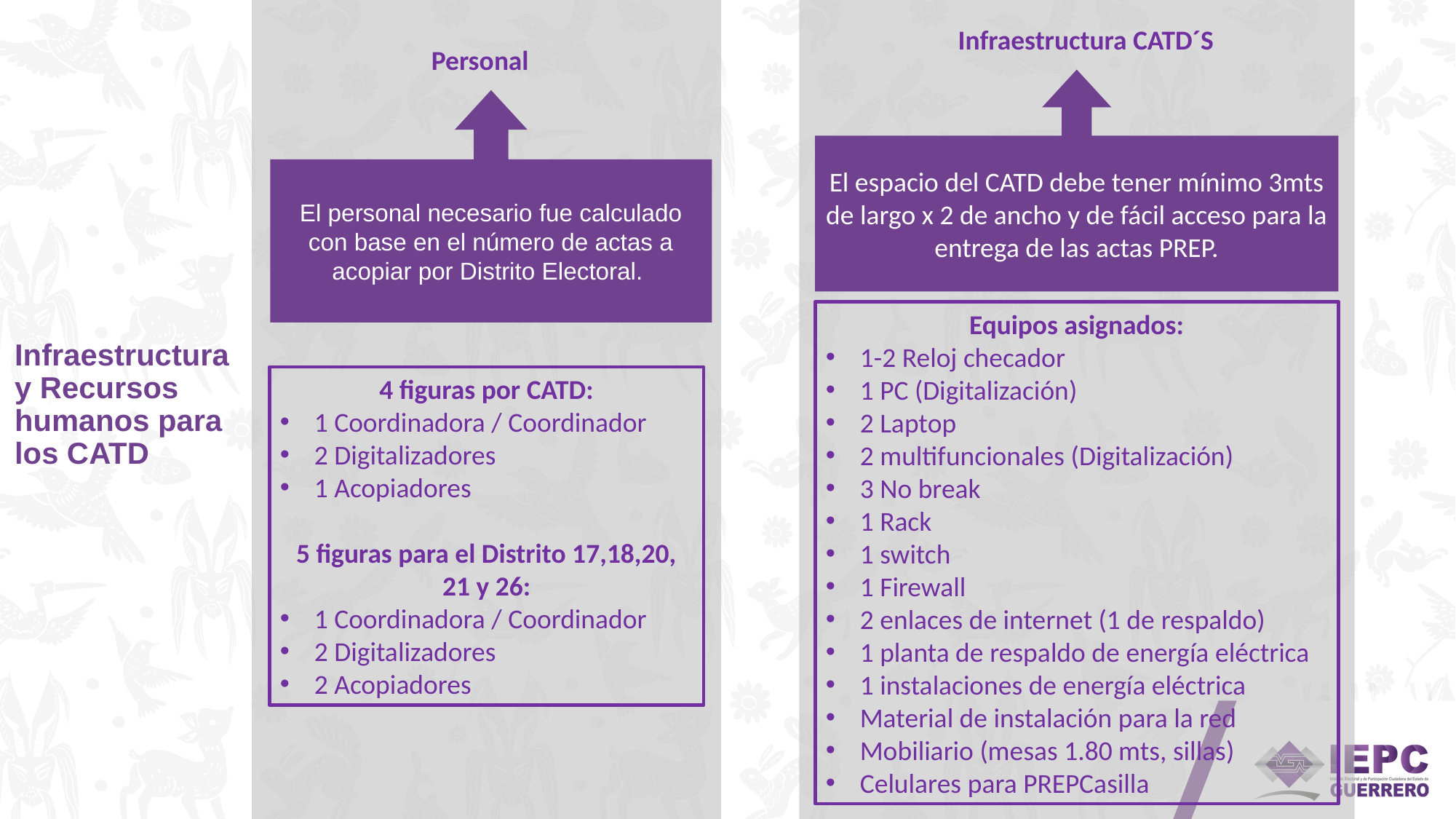

Infraestructura CATD´S
El espacio del CATD debe tener mínimo 3mts de largo x 2 de ancho y de fácil acceso para la entrega de las actas PREP.
Equipos asignados:
1-2 Reloj checador
1 PC (Digitalización)
2 Laptop
2 multifuncionales (Digitalización)
3 No break
1 Rack
1 switch
1 Firewall
2 enlaces de internet (1 de respaldo)
1 planta de respaldo de energía eléctrica
1 instalaciones de energía eléctrica
Material de instalación para la red
Mobiliario (mesas 1.80 mts, sillas)
Celulares para PREPCasilla

Personal
El personal necesario fue calculado con base en el número de actas a acopiar por Distrito Electoral.
4 figuras por CATD:
1 Coordinadora / Coordinador
2 Digitalizadores
1 Acopiadores

5 figuras para el Distrito 17,18,20, 21 y 26:
1 Coordinadora / Coordinador
2 Digitalizadores
2 Acopiadores
# Infraestructura y Recursos humanos para los CATD